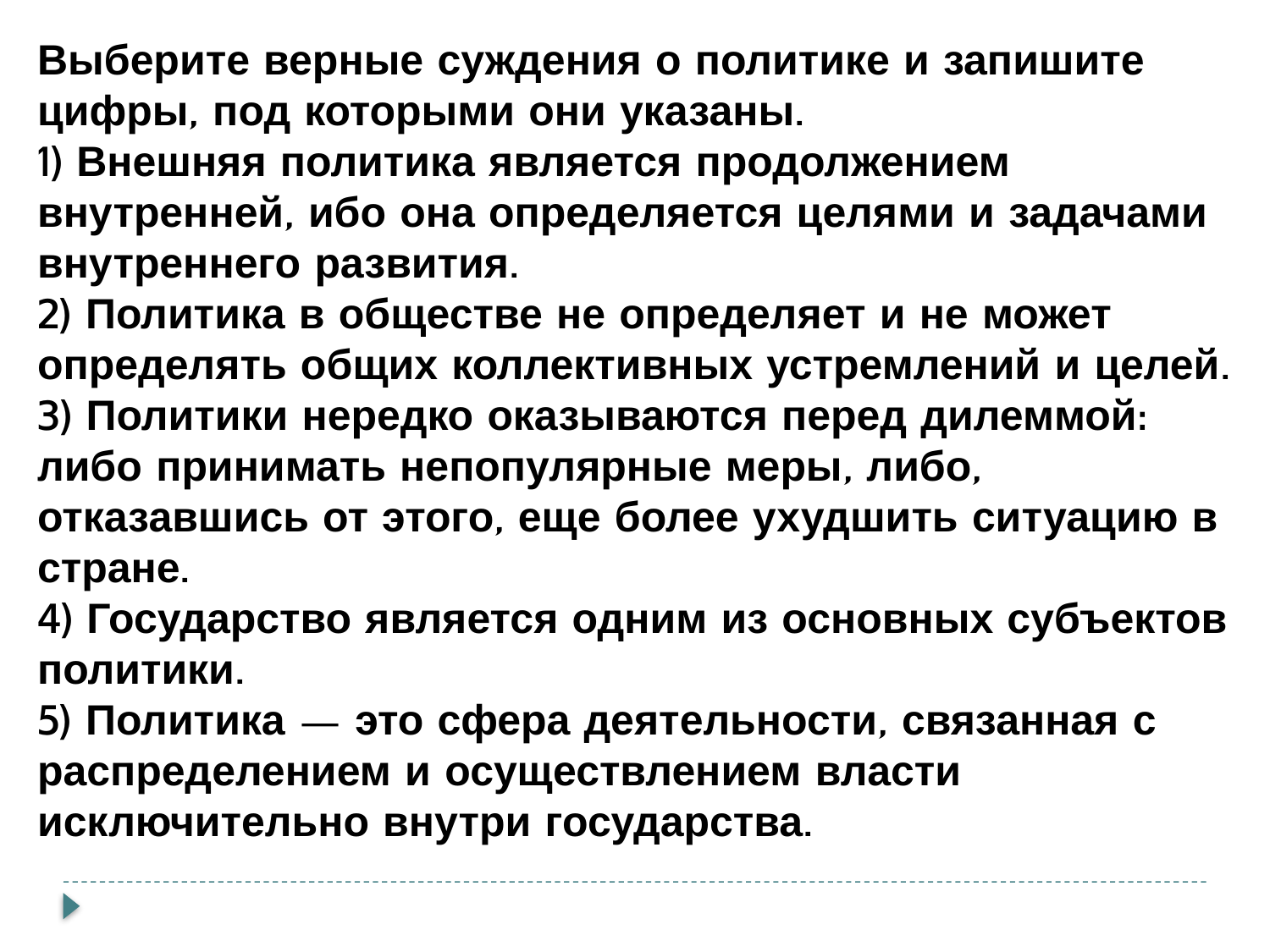

Выберите верные суждения о политике и запишите цифры, под которыми они указаны.
1) Внешняя политика является продолжением внутренней, ибо она определяется целями и задачами внутреннего развития.
2) Политика в обществе не определяет и не может определять общих коллективных устремлений и целей.
3) Политики нередко оказываются перед дилеммой: либо принимать непопулярные меры, либо, отказавшись от этого, еще более ухудшить ситуацию в стране.
4) Государство является одним из основных субъектов политики.
5) Политика — это сфера деятельности, связанная с распределением и осуществлением власти исключительно внутри государства.